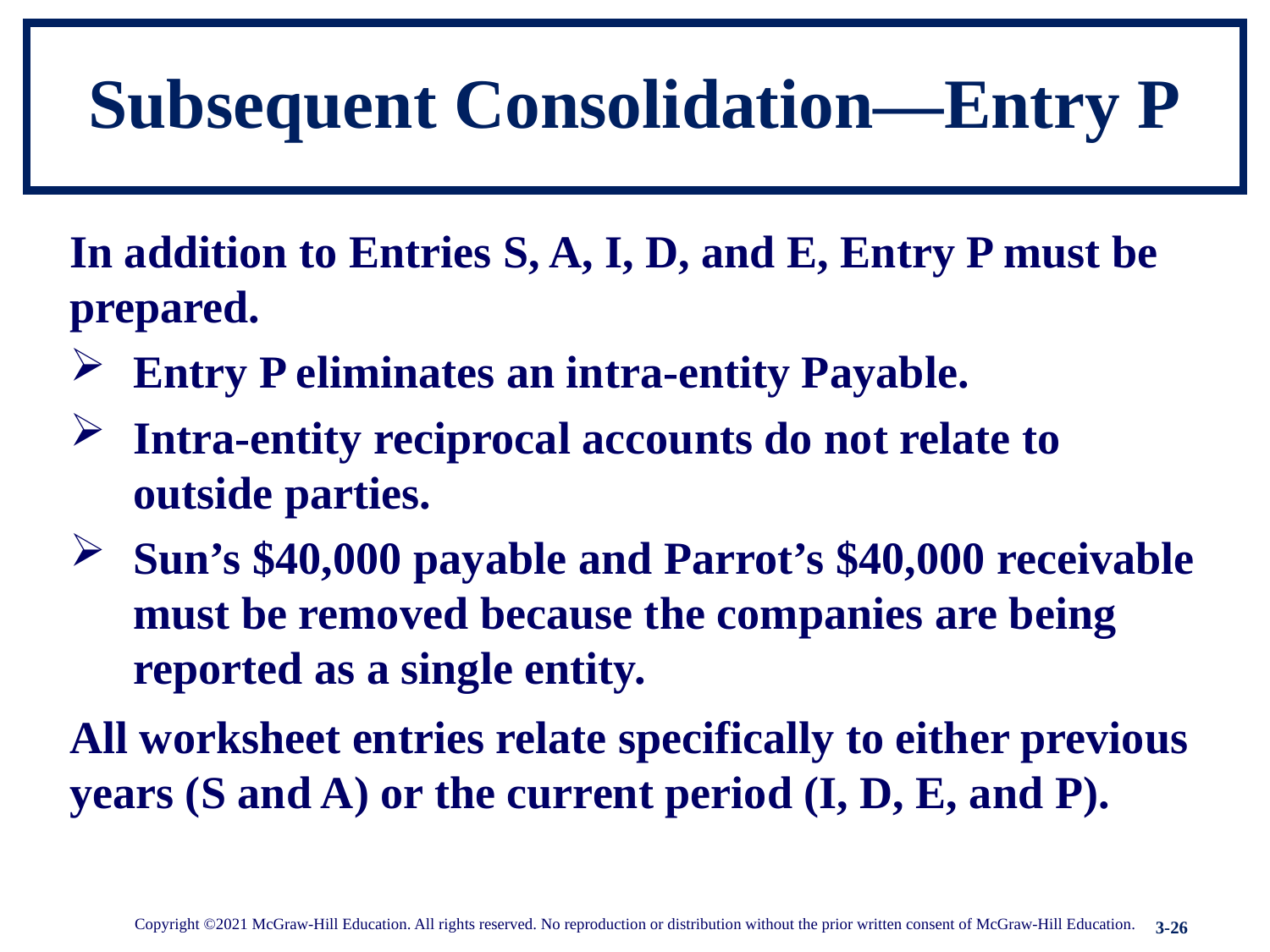

# Subsequent Consolidation—Entry P
In addition to Entries S, A, I, D, and E, Entry P must be prepared.
Entry P eliminates an intra-entity Payable.
Intra-entity reciprocal accounts do not relate to outside parties.
Sun’s $40,000 payable and Parrot’s $40,000 receivable must be removed because the companies are being reported as a single entity.
All worksheet entries relate specifically to either previous years (S and A) or the current period (I, D, E, and P).
Copyright ©2021 McGraw-Hill Education. All rights reserved. No reproduction or distribution without the prior written consent of McGraw-Hill Education.
3-26